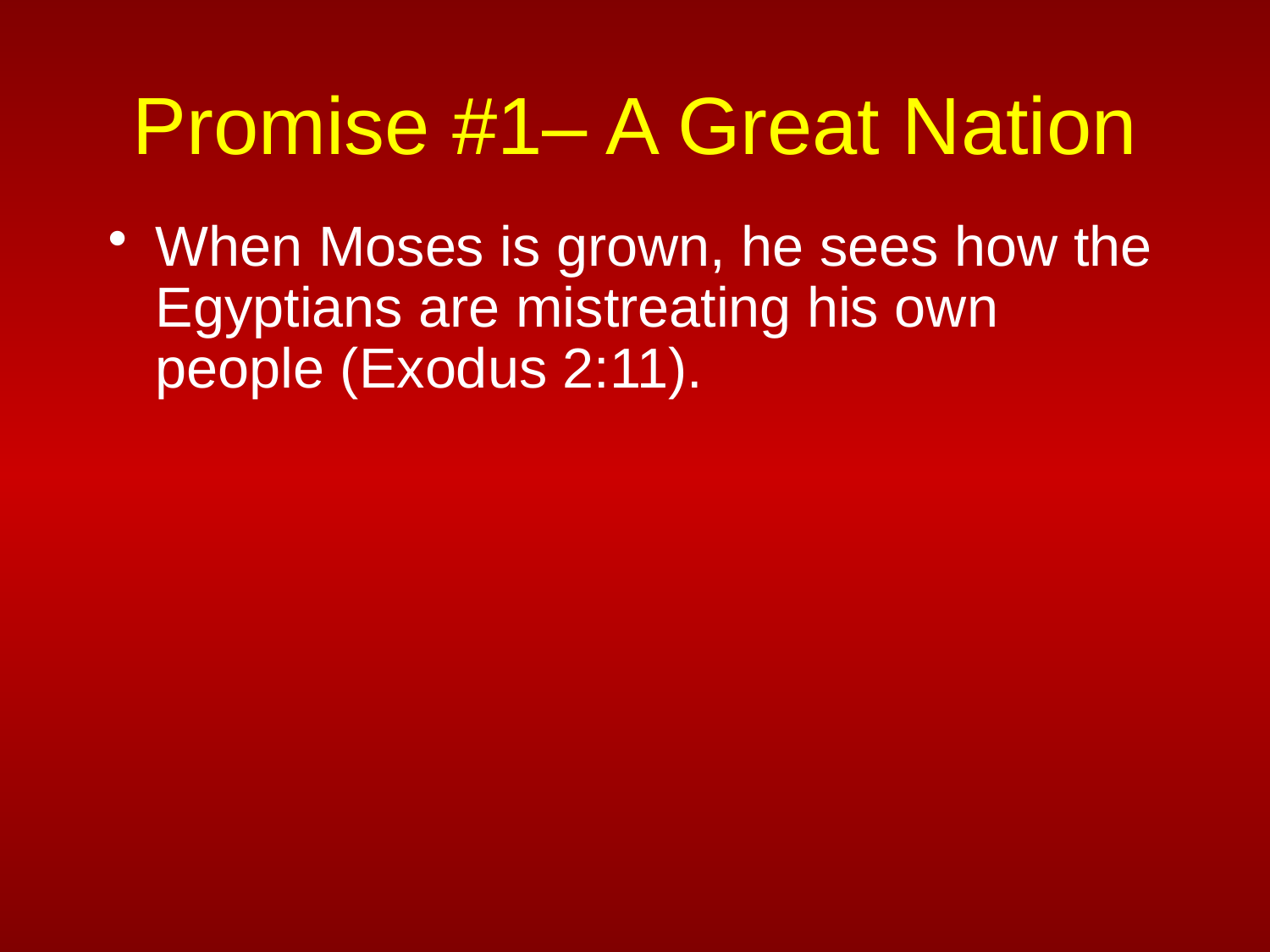

# Promise #1– A Great Nation
When Moses is grown, he sees how the Egyptians are mistreating his own people (Exodus 2:11).